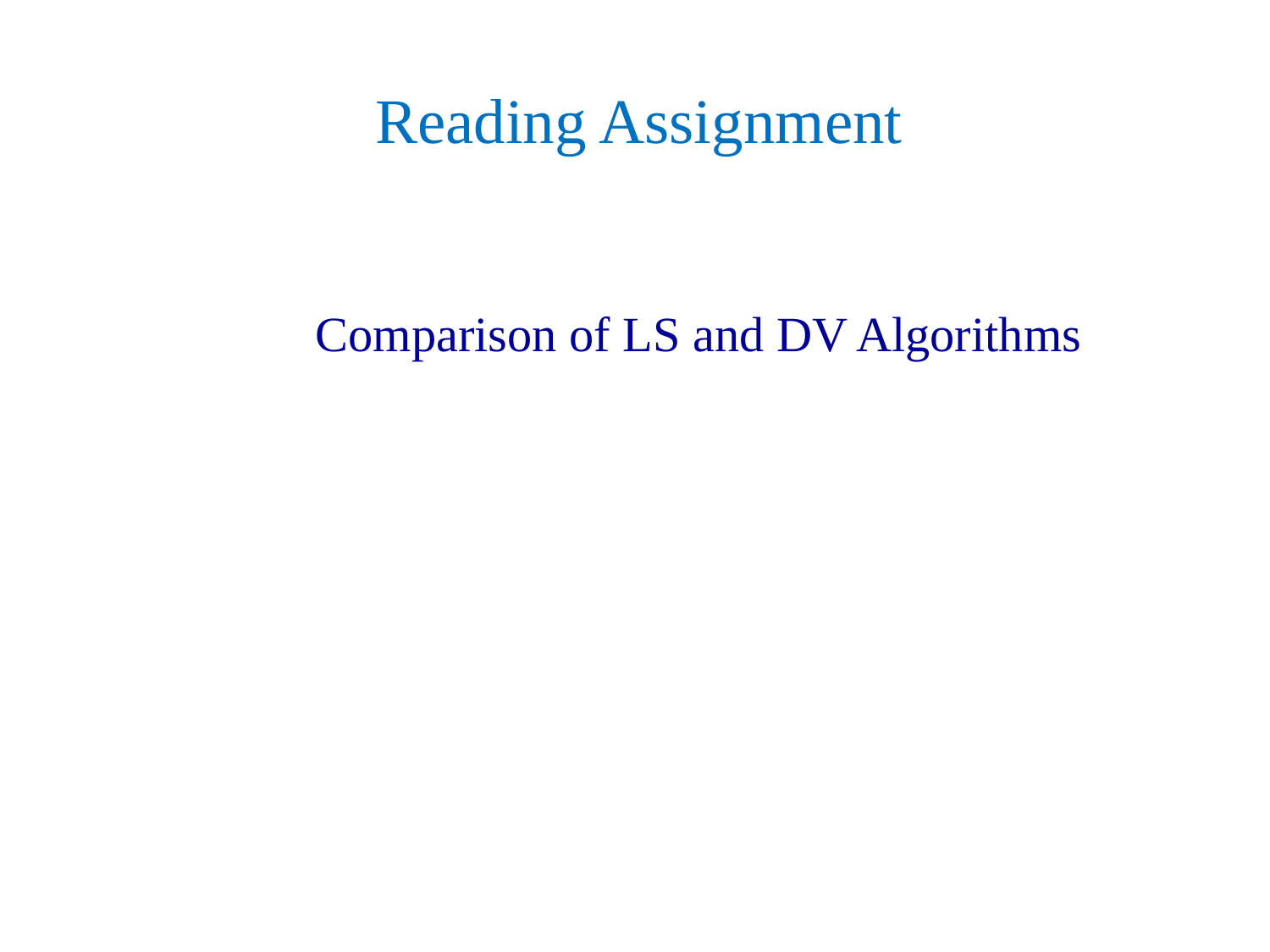

Reading Assignment

Comparison of LS and DV Algorithms